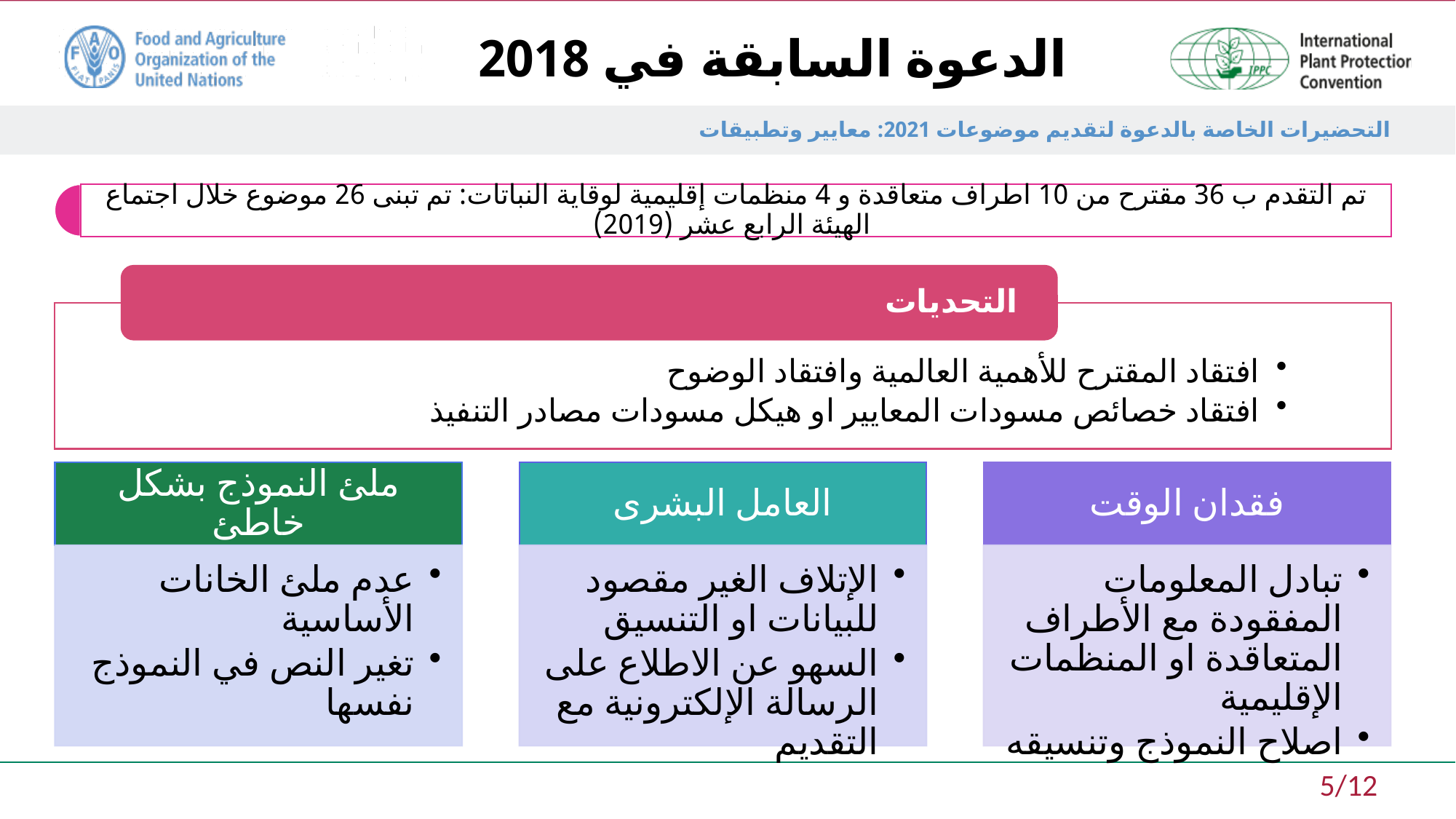

# الدعوة السابقة في 2018
تم التقدم ب 36 مقترح من 10 اطراف متعاقدة و 4 منظمات إقليمية لوقاية النباتات: تم تبنى 26 موضوع خلال اجتماع الهيئة الرابع عشر (2019)
افتقاد المقترح للأهمية العالمية وافتقاد الوضوح
افتقاد خصائص مسودات المعايير او هيكل مسودات مصادر التنفيذ
التحديات
ملئ النموذج بشكل خاطئ
عدم ملئ الخانات الأساسية
تغير النص في النموذج نفسها
العامل البشرى
الإتلاف الغير مقصود للبيانات او التنسيق
السهو عن الاطلاع على الرسالة الإلكترونية مع التقديم
فقدان الوقت
تبادل المعلومات المفقودة مع الأطراف المتعاقدة او المنظمات الإقليمية
اصلاح النموذج وتنسيقه